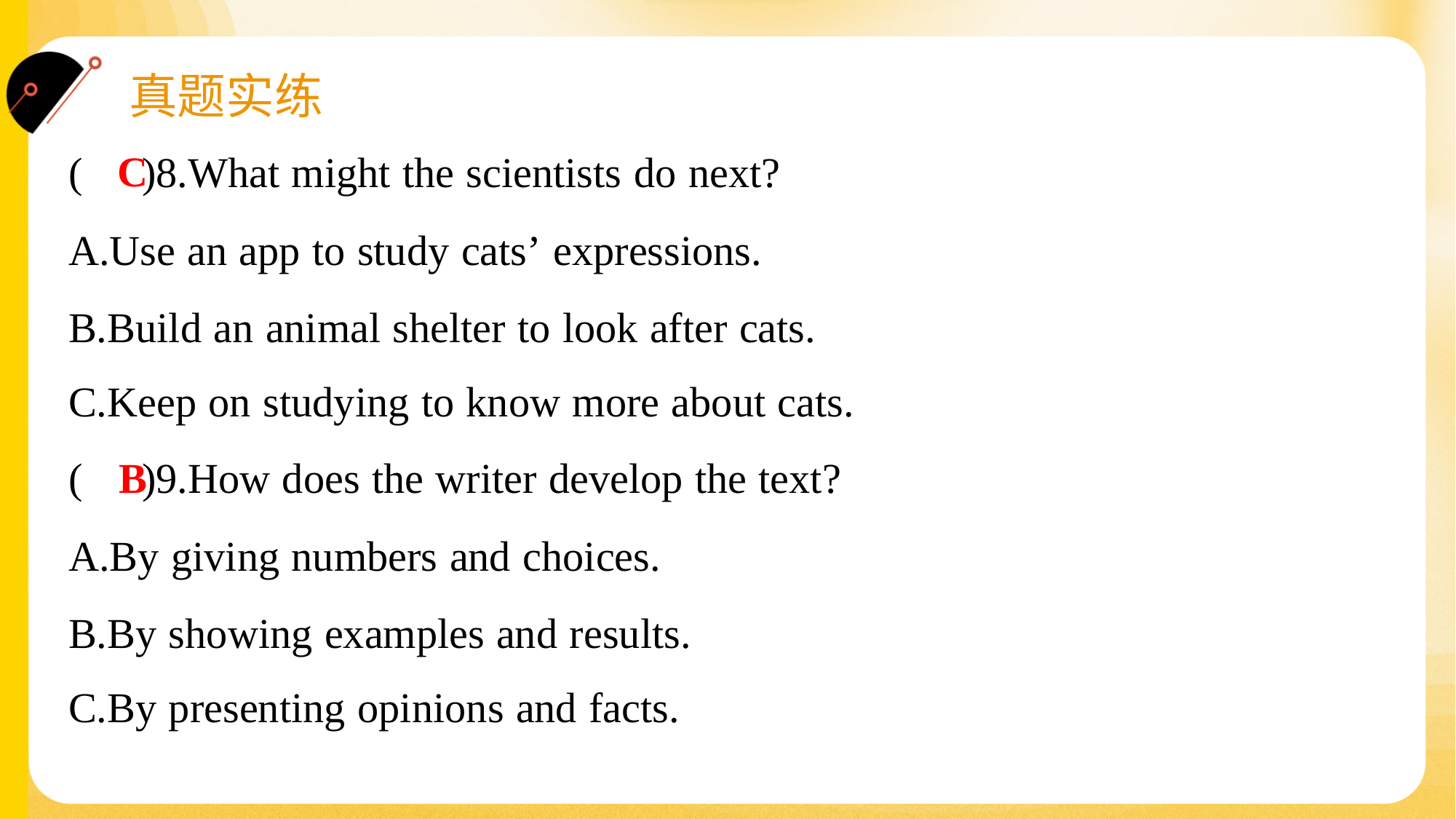

C
(     )8.What might the scientists do next?
A.Use an app to study cats’ expressions.
B.Build an animal shelter to look after cats.
C.Keep on studying to know more about cats.
B
(     )9.How does the writer develop the text?
A.By giving numbers and choices.
B.By showing examples and results.
C.By presenting opinions and facts.